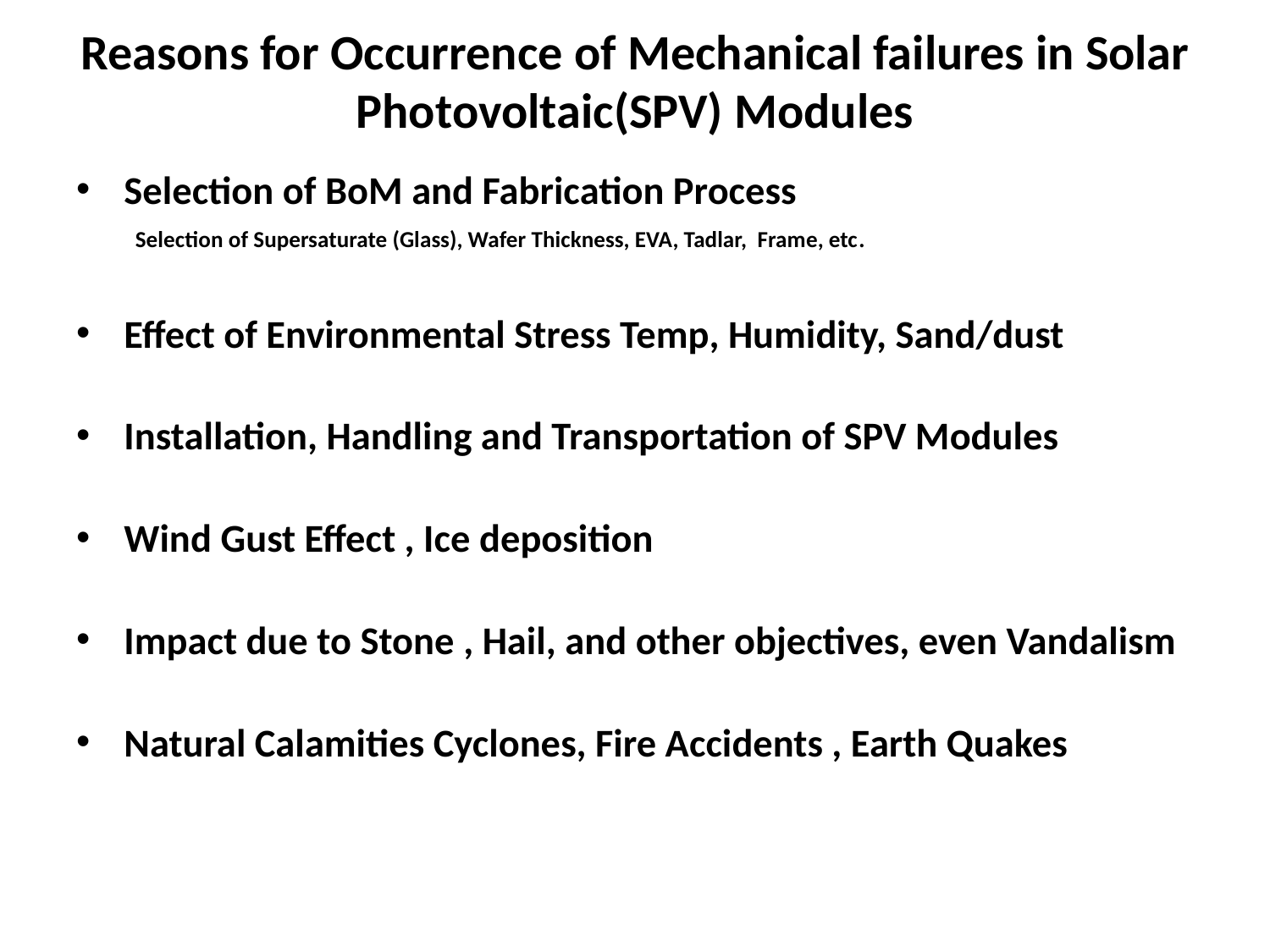

# Reasons for Occurrence of Mechanical failures in Solar Photovoltaic(SPV) Modules
Selection of BoM and Fabrication Process
         Selection of Supersaturate (Glass), Wafer Thickness, EVA, Tadlar,  Frame, etc.
Effect of Environmental Stress Temp, Humidity, Sand/dust
Installation, Handling and Transportation of SPV Modules
Wind Gust Effect , Ice deposition
Impact due to Stone , Hail, and other objectives, even Vandalism
Natural Calamities Cyclones, Fire Accidents , Earth Quakes